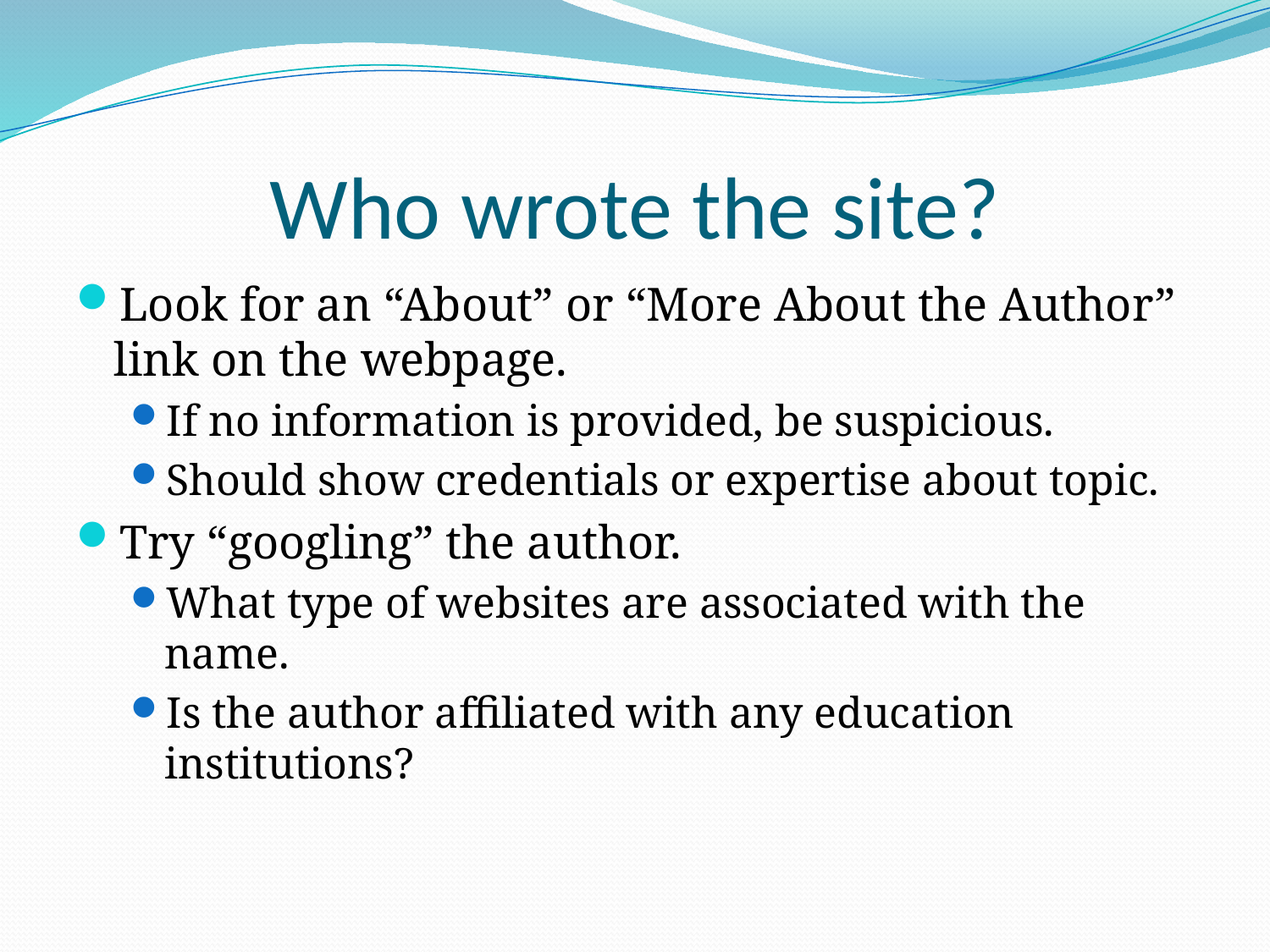

# Who wrote the site?
Look for an “About” or “More About the Author” link on the webpage.
If no information is provided, be suspicious.
Should show credentials or expertise about topic.
Try “googling” the author.
What type of websites are associated with the name.
Is the author affiliated with any education institutions?